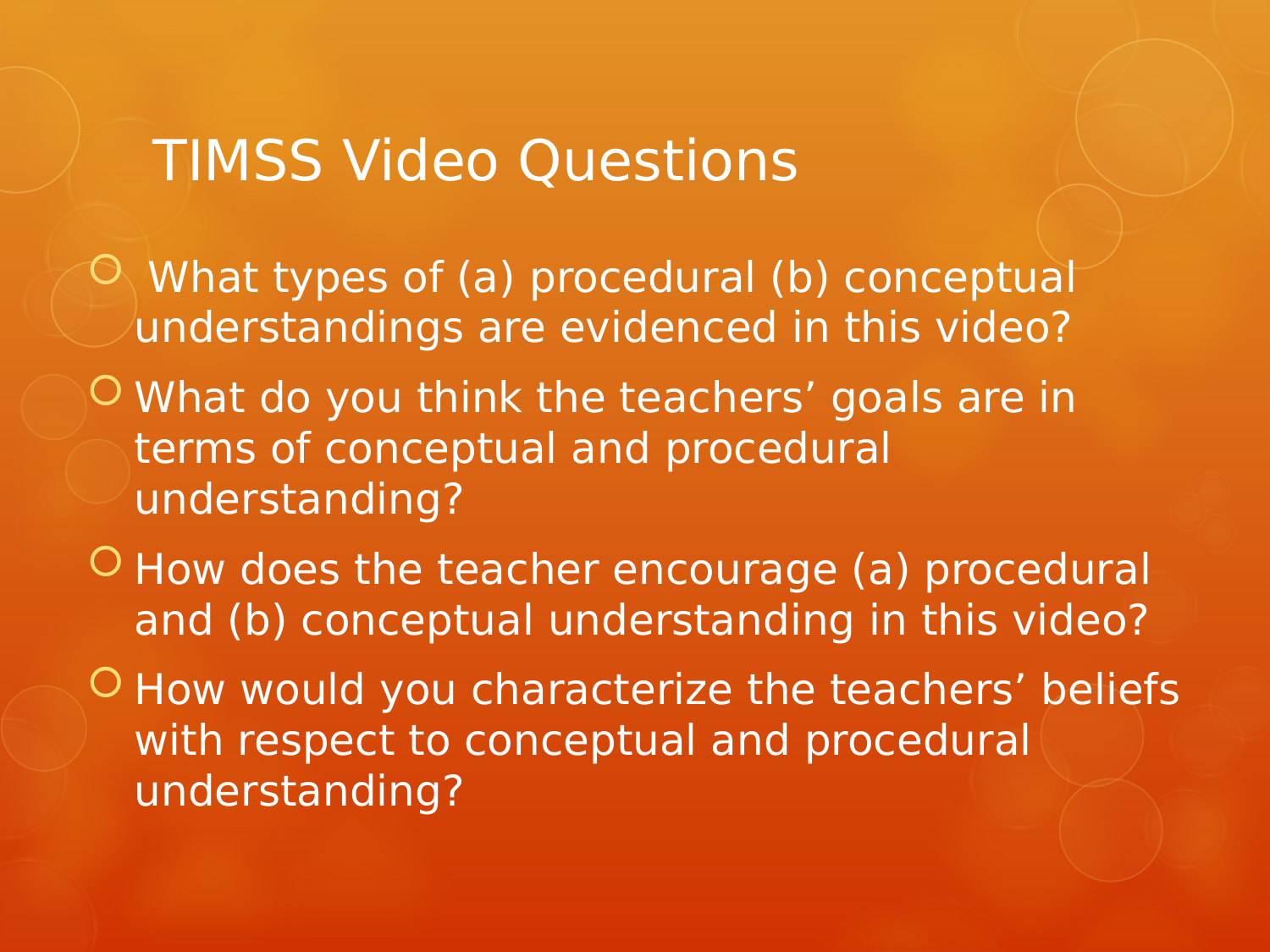

# TIMSS Video Questions
 What types of (a) procedural (b) conceptual understandings are evidenced in this video?
What do you think the teachers’ goals are in terms of conceptual and procedural understanding?
How does the teacher encourage (a) procedural and (b) conceptual understanding in this video?
How would you characterize the teachers’ beliefs with respect to conceptual and procedural understanding?